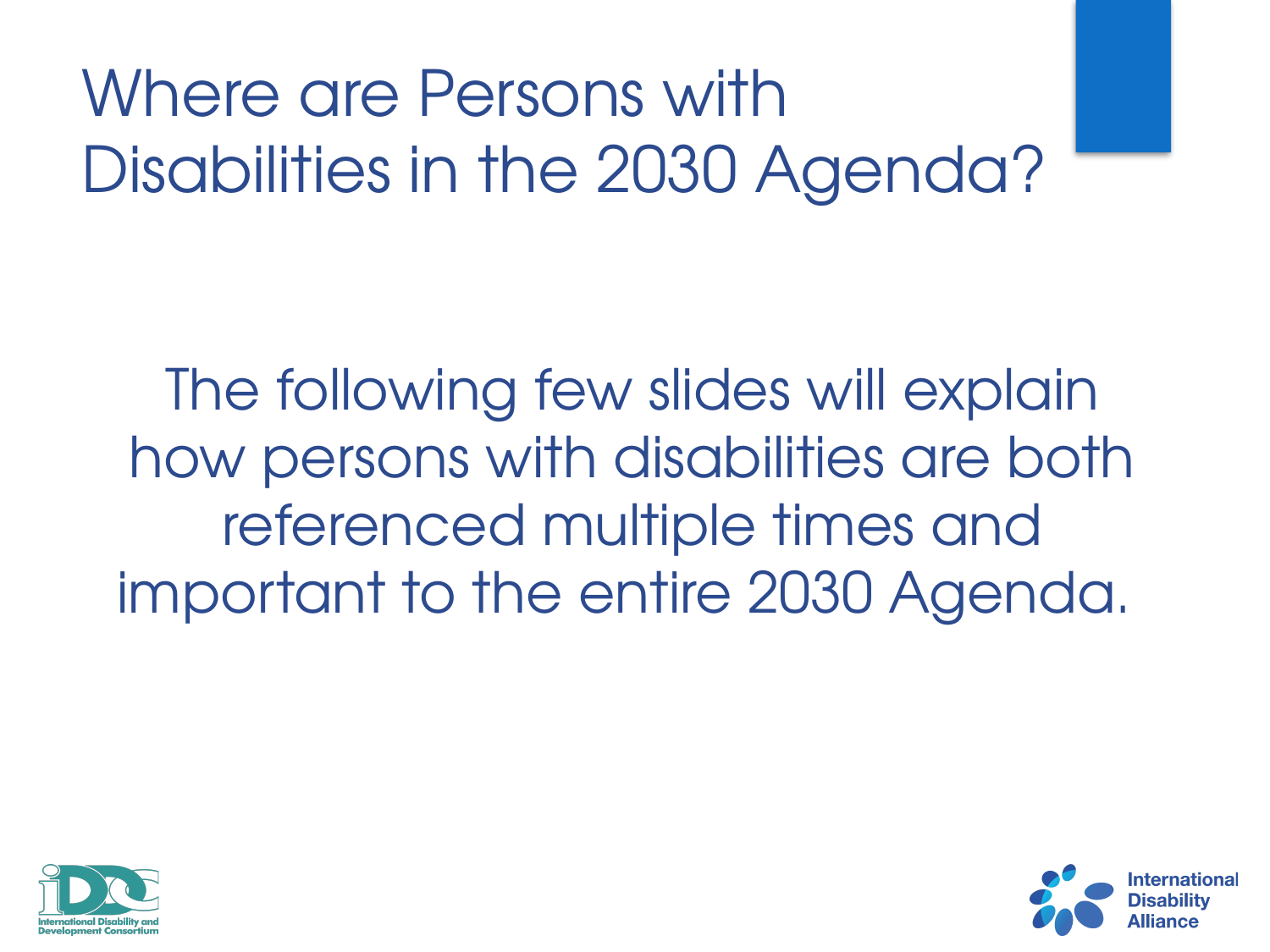

# Where are Persons with Disabilities in the 2030 Agenda?
The following few slides will explain how persons with disabilities are both referenced multiple times and important to the entire 2030 Agenda.